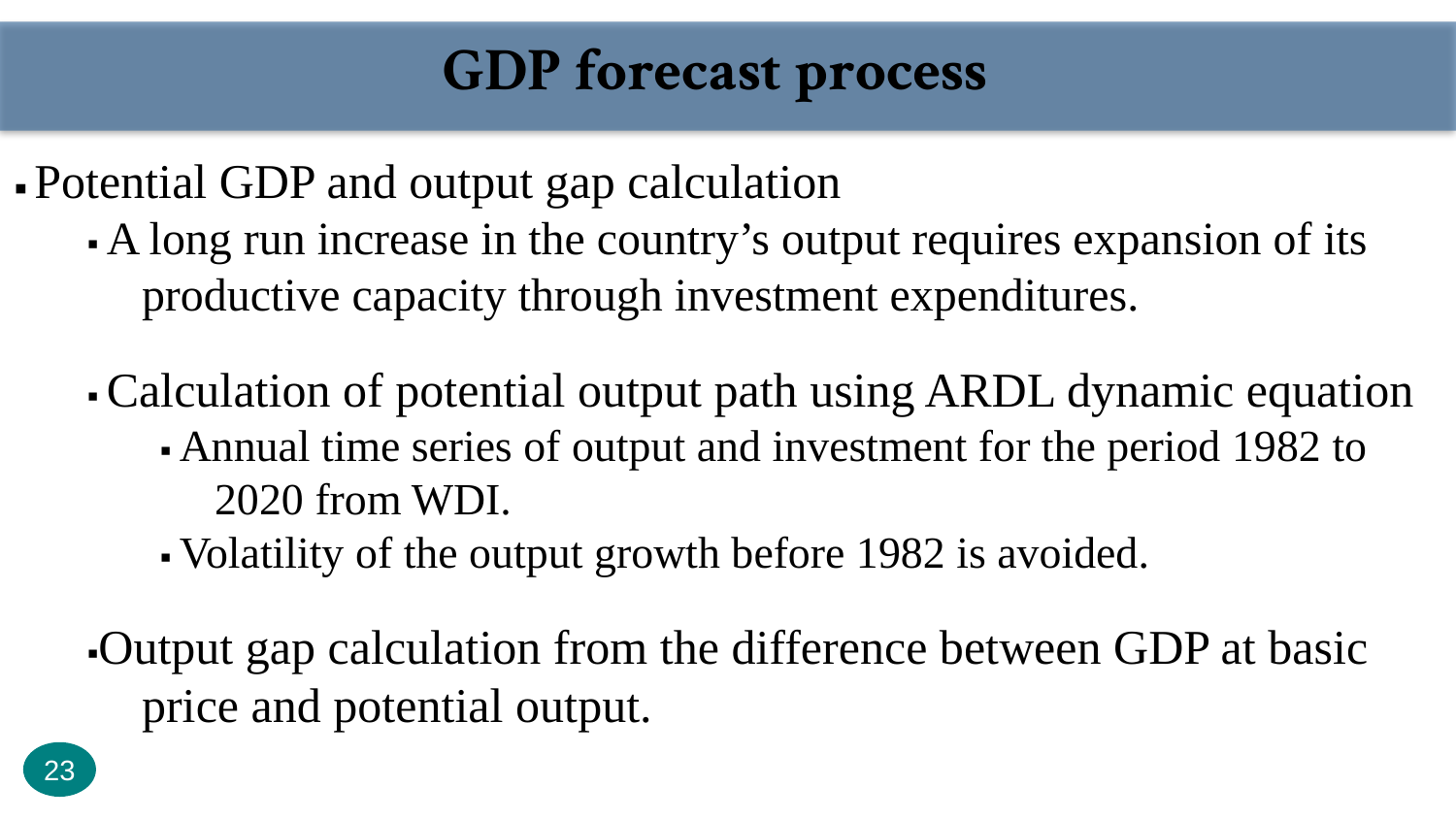

GDP forecast process
▪ Potential GDP and output gap calculation
▪ A long run increase in the country’s output requires expansion of its productive capacity through investment expenditures.

▪ Calculation of potential output path using ARDL dynamic equation
▪ Annual time series of output and investment for the period 1982 to 2020 from WDI.
▪ Volatility of the output growth before 1982 is avoided.

▪Output gap calculation from the difference between GDP at basic price and potential output.
23